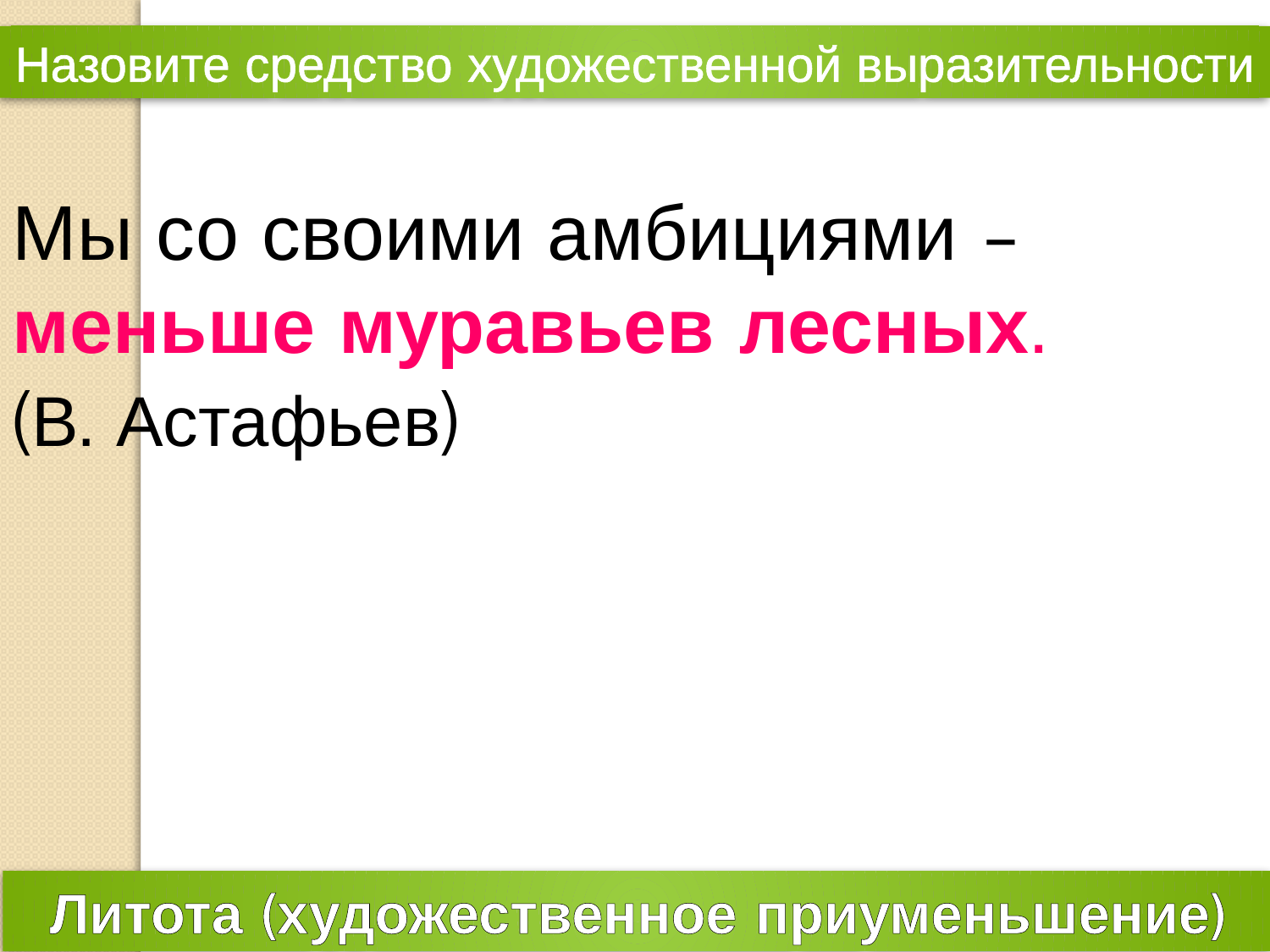

Назовите средство художественной выразительности
Мы со своими амбициями –
меньше муравьев лесных.
(В. Астафьев)
Литота (художественное приуменьшение)